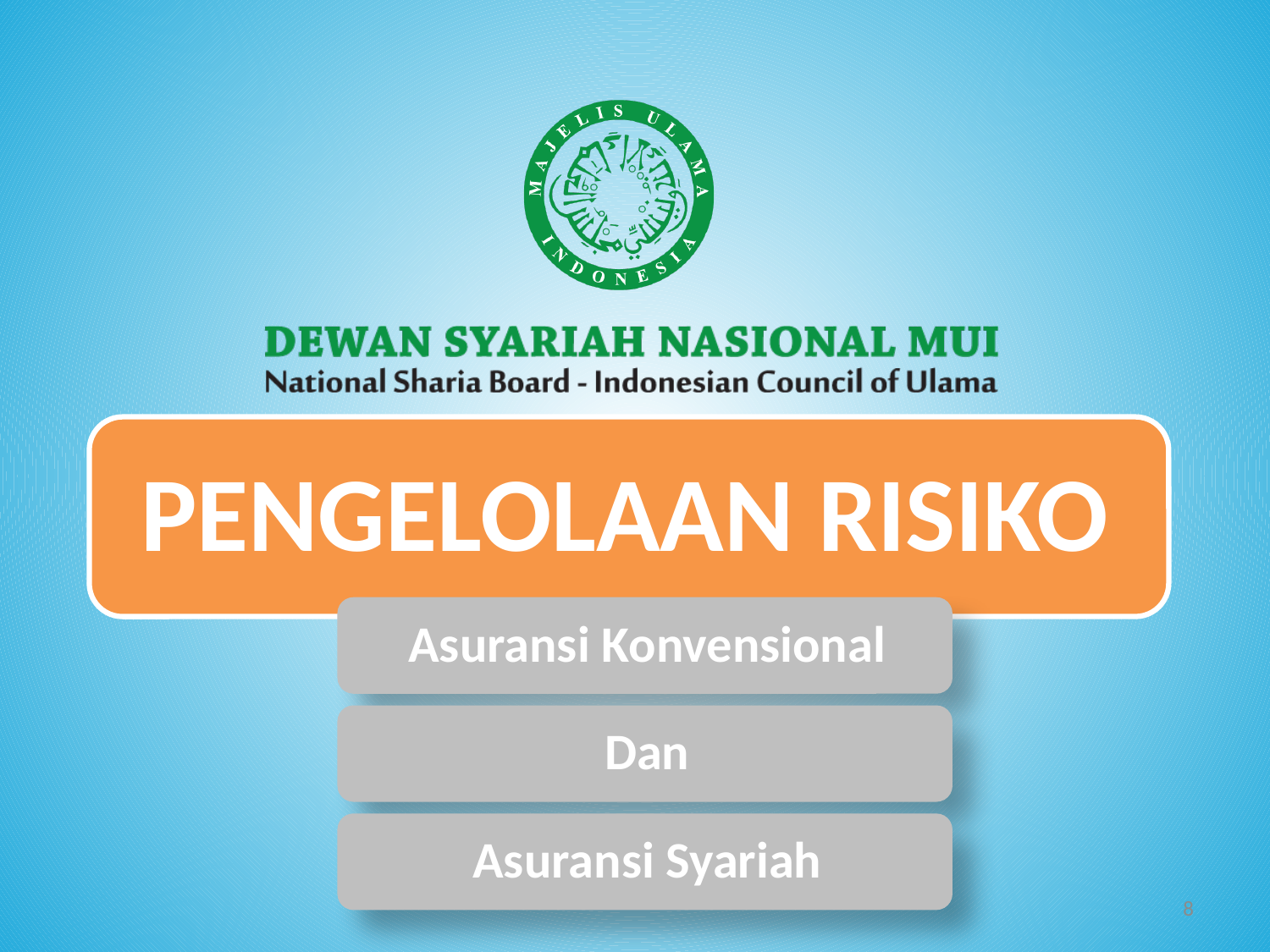

PENGELOLAAN RISIKO
Asuransi Konvensional
Dan
Asuransi Syariah
8